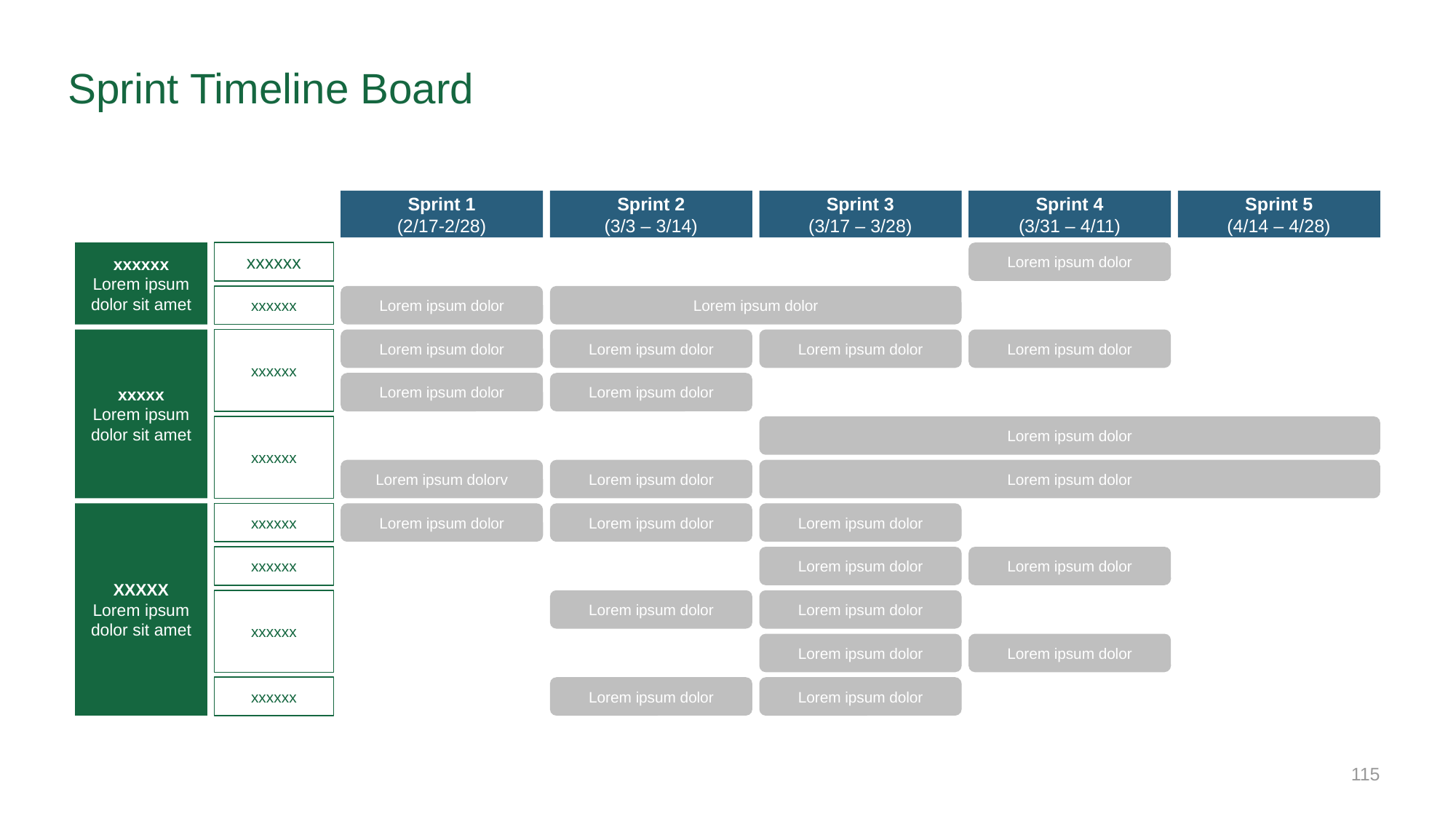

# Sprint Timeline Board
Sprint 1
(2/17-2/28)
Sprint 2
(3/3 – 3/14)
Sprint 3
(3/17 – 3/28)
Sprint 4
(3/31 – 4/11)
Sprint 5
(4/14 – 4/28)
xxxxxx
Lorem ipsum dolor
xxxxxx
Lorem ipsum dolor sit amet
xxxxxx
Lorem ipsum dolor
Lorem ipsum dolor
xxxxx
Lorem ipsum dolor sit amet
xxxxxx
Lorem ipsum dolor
Lorem ipsum dolor
Lorem ipsum dolor
Lorem ipsum dolor
Lorem ipsum dolor
Lorem ipsum dolor
xxxxxx
Lorem ipsum dolor
Lorem ipsum dolorv
Lorem ipsum dolor
Lorem ipsum dolor
XXXXX
Lorem ipsum dolor sit amet
xxxxxx
Lorem ipsum dolor
Lorem ipsum dolor
Lorem ipsum dolor
xxxxxx
Lorem ipsum dolor
Lorem ipsum dolor
xxxxxx
Lorem ipsum dolor
Lorem ipsum dolor
Lorem ipsum dolor
Lorem ipsum dolor
xxxxxx
Lorem ipsum dolor
Lorem ipsum dolor
115